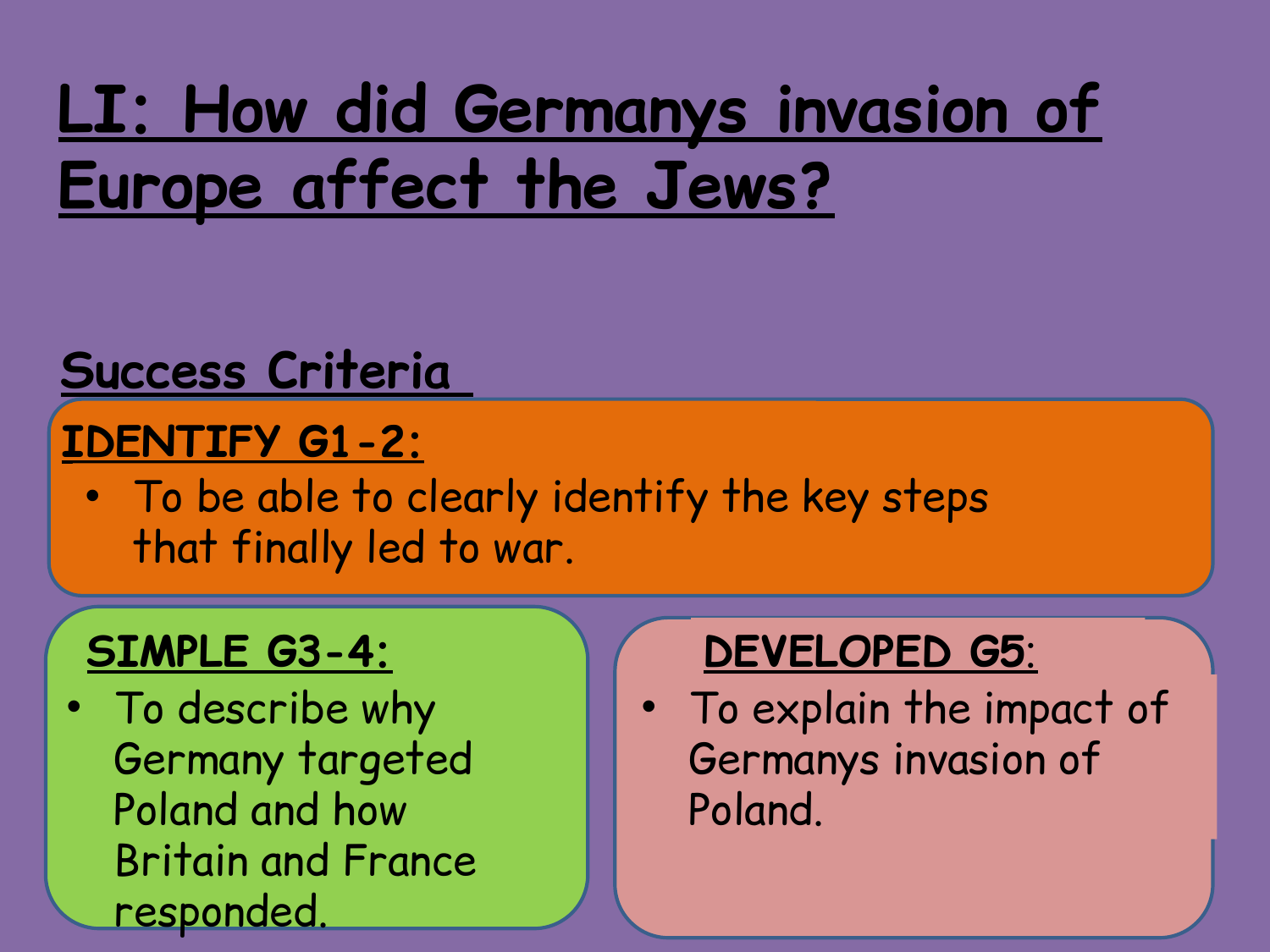

LI: How did Germanys invasion of Europe affect the Jews?
Success Criteria

IDENTIFY G1-2:
To be able to clearly identify the key steps
that finally led to war.

SIMPLE G3-4:

DEVELOPED G5:
To describe why Germany targeted Poland and how Britain and France responded.
To explain the impact of Germanys invasion of Poland.